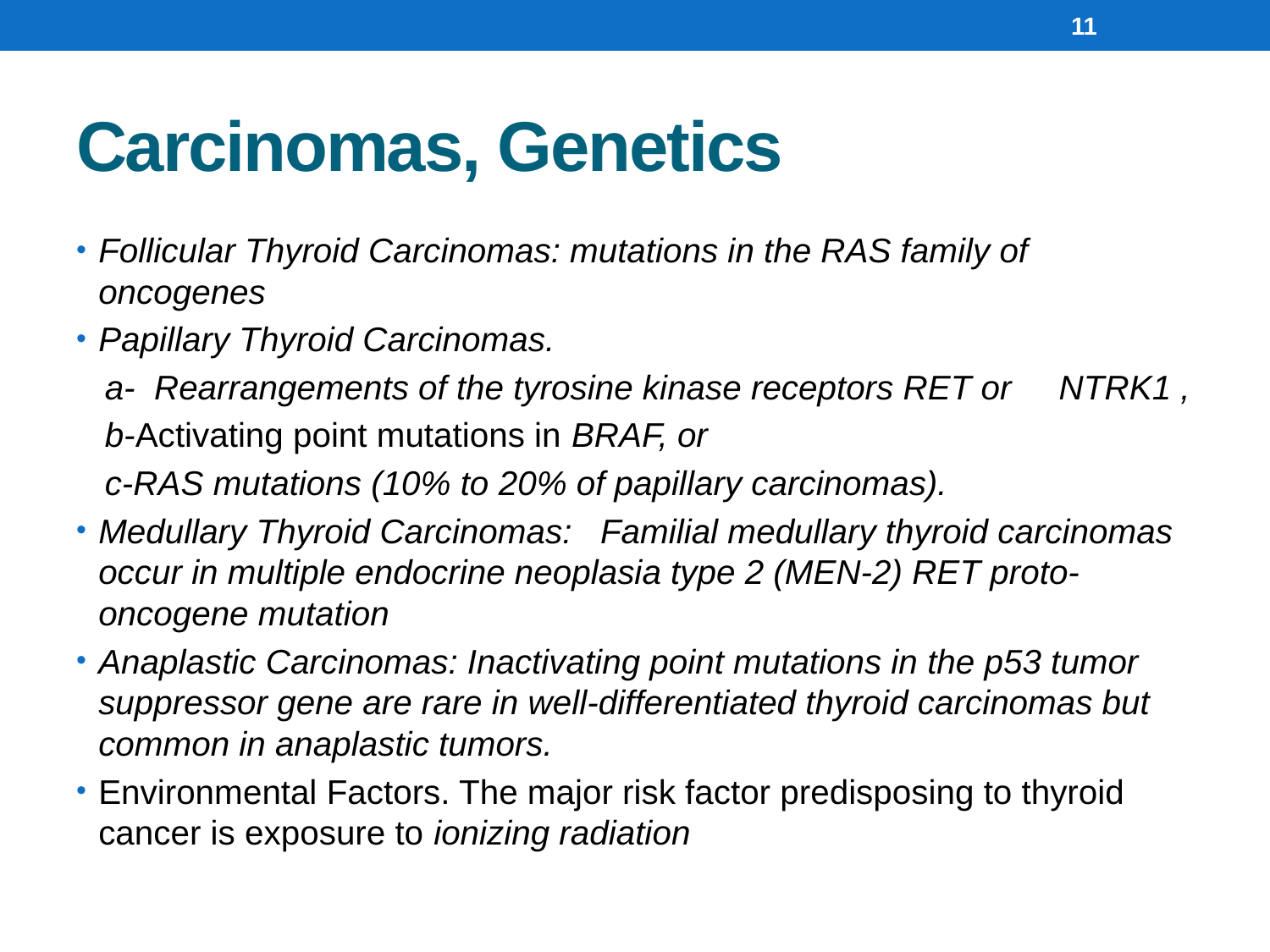

11
# Carcinomas, Genetics
Follicular Thyroid Carcinomas: mutations in the RAS family of oncogenes
Papillary Thyroid Carcinomas.
   a-  Rearrangements of the tyrosine kinase receptors RET or     NTRK1 ,
   b-Activating point mutations in BRAF, or
   c-RAS mutations (10% to 20% of papillary carcinomas).
Medullary Thyroid Carcinomas:   Familial medullary thyroid carcinomas occur in multiple endocrine neoplasia type 2 (MEN-2) RET proto-oncogene mutation
Anaplastic Carcinomas: Inactivating point mutations in the p53 tumor suppressor gene are rare in well-differentiated thyroid carcinomas but common in anaplastic tumors.
Environmental Factors. The major risk factor predisposing to thyroid cancer is exposure to ionizing radiation